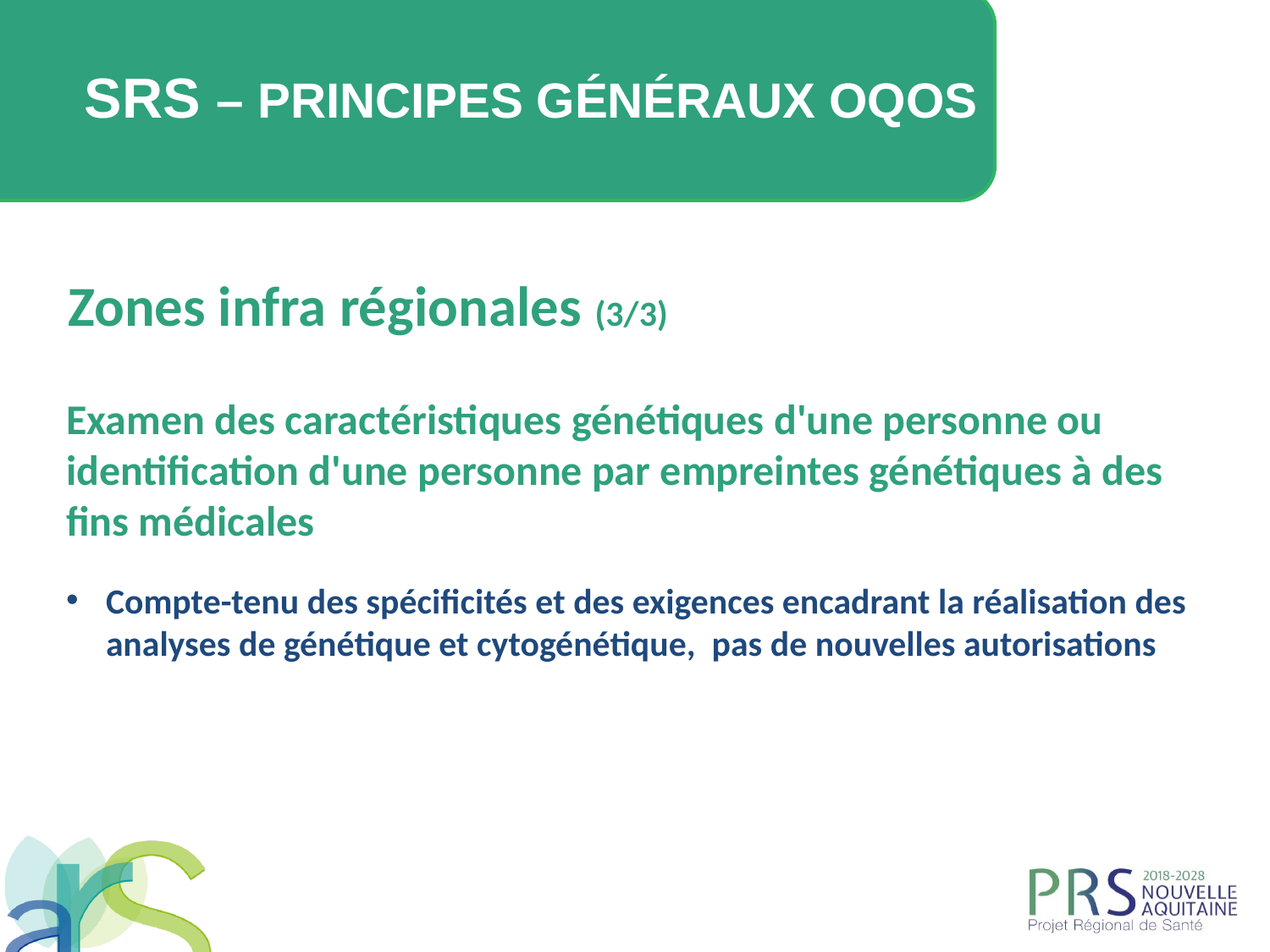

SRS – Principes généraux OQOS
Zones infra régionales (3/3)

Examen des caractéristiques génétiques d'une personne ou identification d'une personne par empreintes génétiques à des fins médicales

Compte-tenu des spécificités et des exigences encadrant la réalisation des analyses de génétique et cytogénétique,  pas de nouvelles autorisations